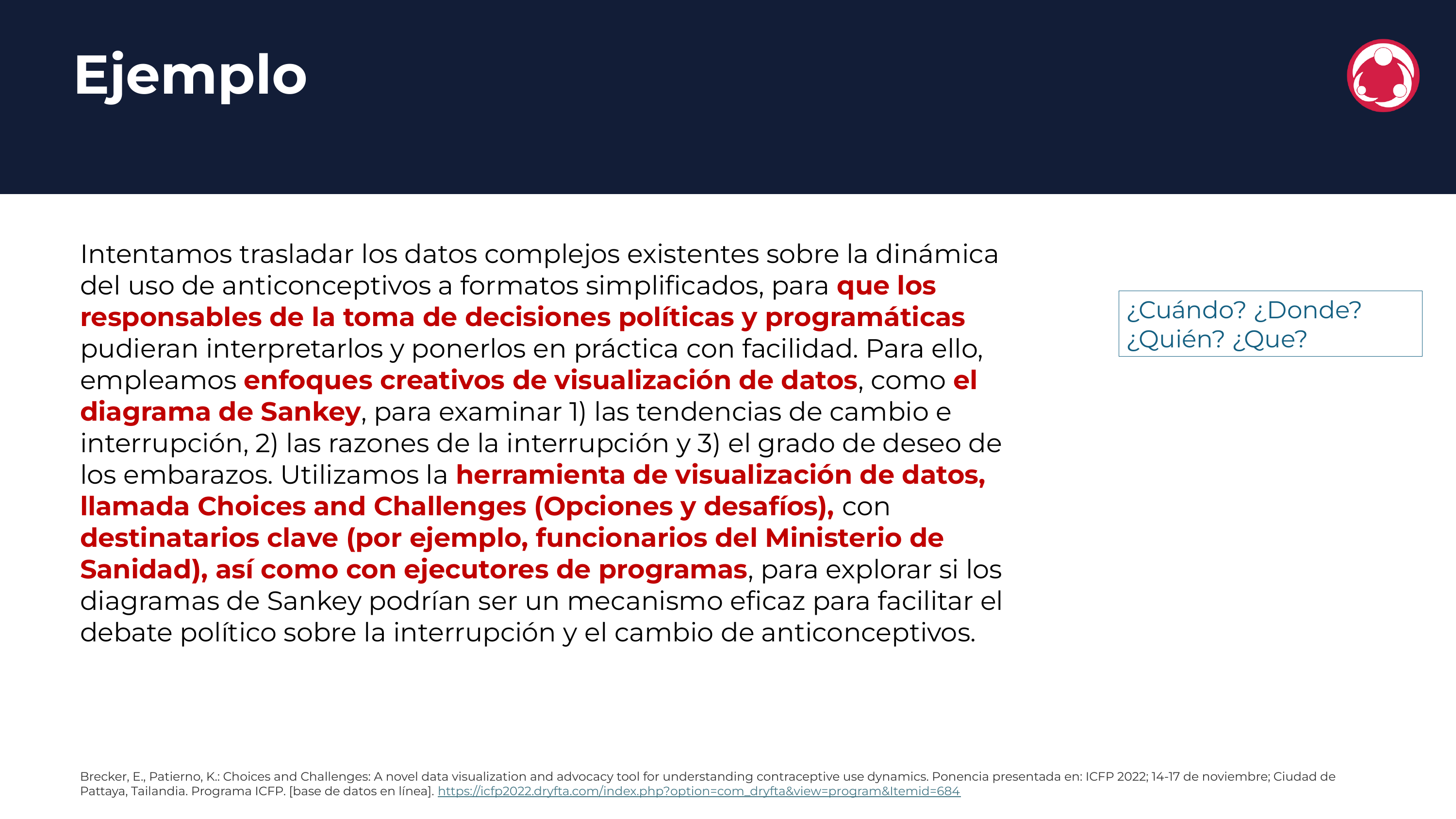

Ejemplo

Intentamos trasladar los datos complejos existentes sobre la dinámica del uso de anticonceptivos a formatos simplificados, para que los responsables de la toma de decisiones políticas y programáticas pudieran interpretarlos y ponerlos en práctica con facilidad. Para ello, empleamos enfoques creativos de visualización de datos, como el diagrama de Sankey, para examinar 1) las tendencias de cambio e interrupción, 2) las razones de la interrupción y 3) el grado de deseo de los embarazos. Utilizamos la herramienta de visualización de datos, llamada Choices and Challenges (Opciones y desafíos), con destinatarios clave (por ejemplo, funcionarios del Ministerio de Sanidad), así como con ejecutores de programas, para explorar si los diagramas de Sankey podrían ser un mecanismo eficaz para facilitar el debate político sobre la interrupción y el cambio de anticonceptivos.
¿Cuándo? ¿Donde? ¿Quién? ¿Que?
Brecker, E., Patierno, K.: Choices and Challenges: A novel data visualization and advocacy tool for understanding contraceptive use dynamics. Ponencia presentada en: ICFP 2022; 14-17 de noviembre; Ciudad de Pattaya, Tailandia. Programa ICFP. [base de datos en línea]. https://icfp2022.dryfta.com/index.php?option=com_dryfta&view=program&Itemid=684